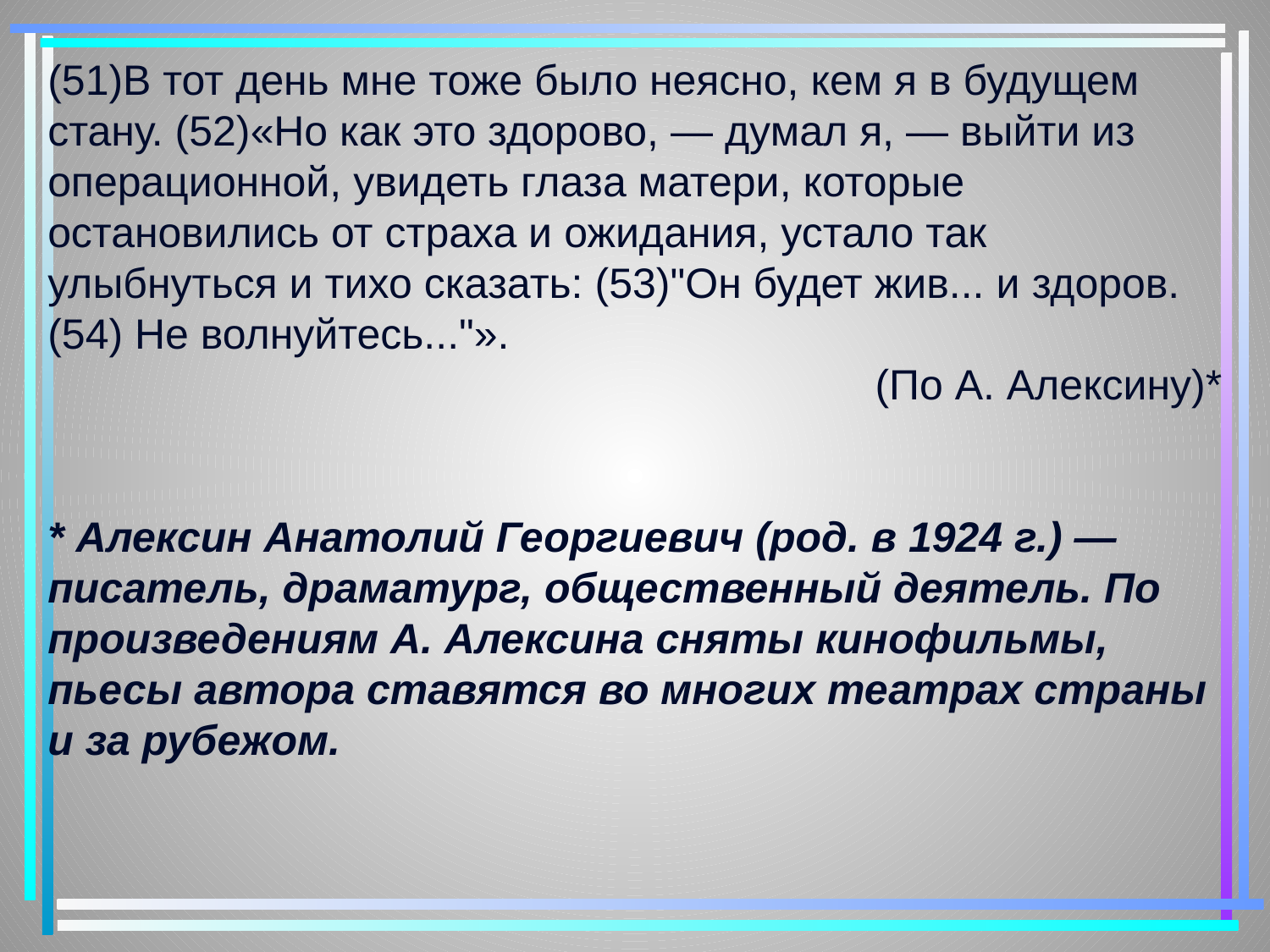

(51)В тот день мне тоже было неясно, кем я в будущем стану. (52)«Но как это здорово, — думал я, — выйти из операционной, увидеть глаза матери, которые остановились от страха и ожидания, устало так улыбнуться и тихо сказать: (53)"Он будет жив... и здоров. (54) Не волнуйтесь..."».
(По А. Алексину)*

* Алексин Анатолий Георгиевич (род. в 1924 г.) — писатель, драматург, общественный деятель. По произведениям А. Алексина сняты кинофильмы, пьесы автора ставятся во многих театрах страны и за рубежом.